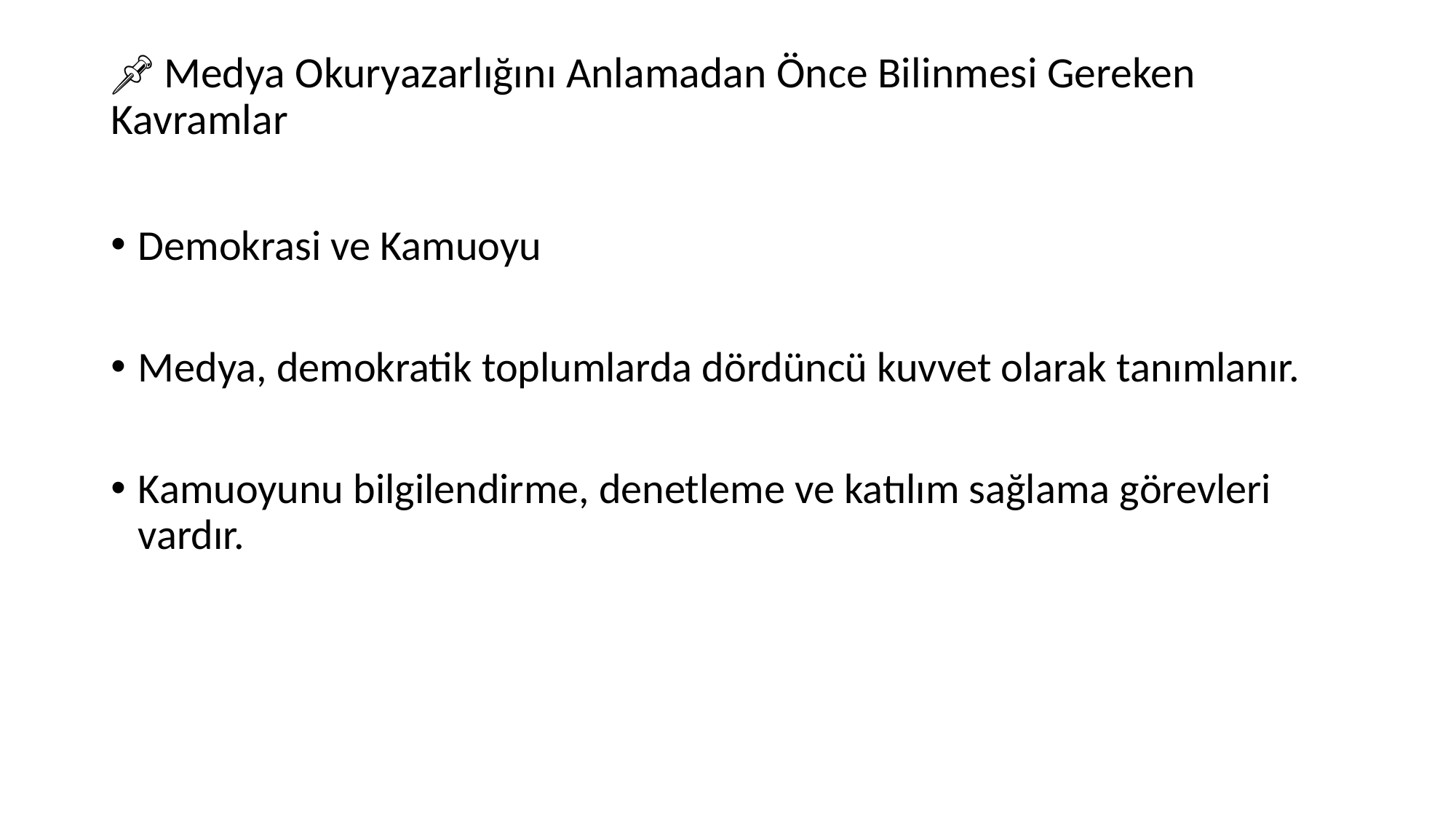

# 📌 Medya Okuryazarlığını Anlamadan Önce Bilinmesi Gereken Kavramlar
Demokrasi ve Kamuoyu

Medya, demokratik toplumlarda dördüncü kuvvet olarak tanımlanır.

Kamuoyunu bilgilendirme, denetleme ve katılım sağlama görevleri vardır.